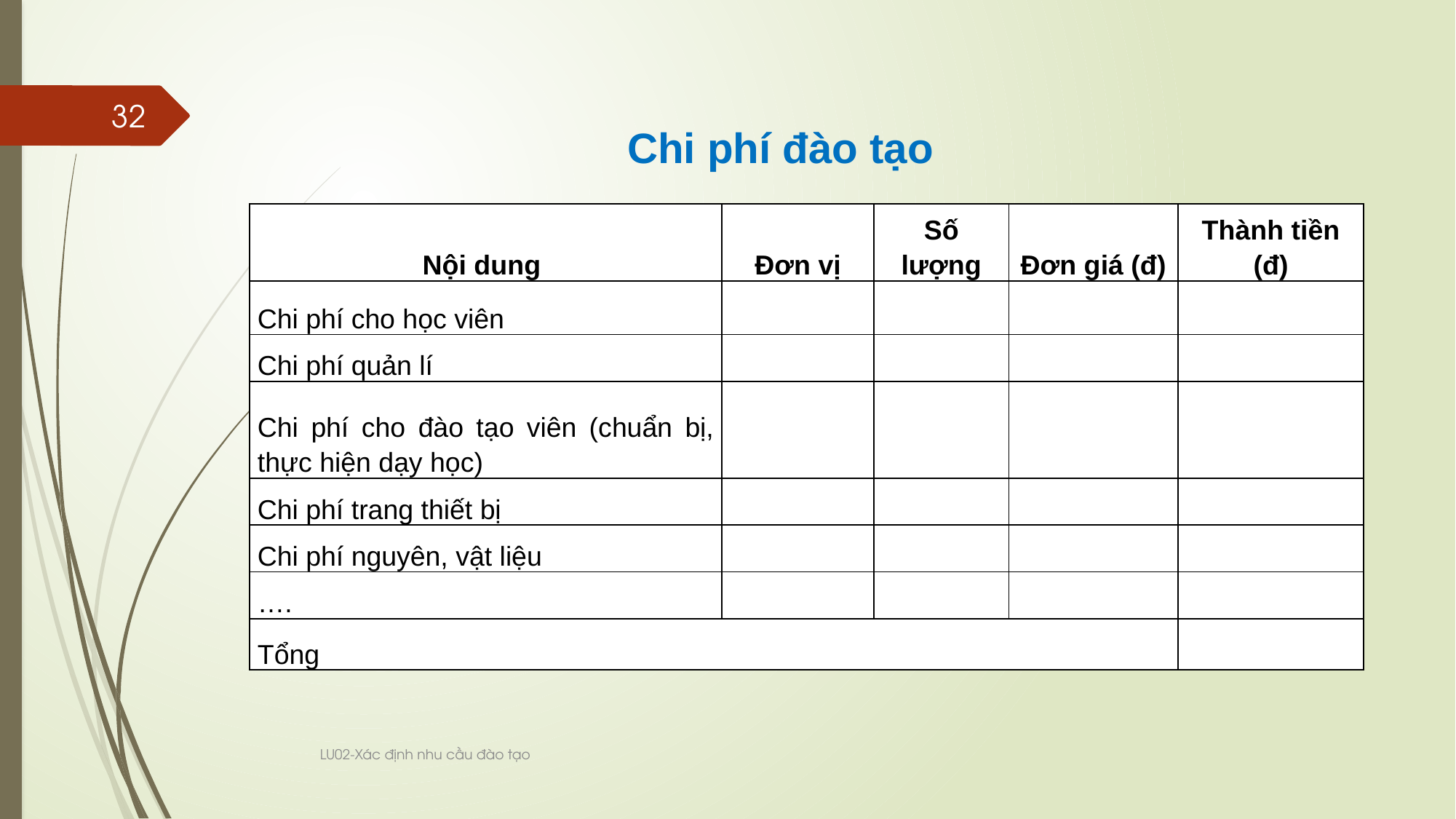

32
Chi phí đào tạo
| Nội dung | Đơn vị | Số lượng | Đơn giá (đ) | Thành tiền (đ) |
| --- | --- | --- | --- | --- |
| Chi phí cho học viên |  |  |  |  |
| Chi phí quản lí |  |  |  |  |
| Chi phí cho đào tạo viên (chuẩn bị, thực hiện dạy học) |  |  |  |  |
| Chi phí trang thiết bị |  |  |  |  |
| Chi phí nguyên, vật liệu |  |  |  |  |
| …. |  |  |  |  |
| Tổng |  |  |  |  |
LU02-Xác định nhu cầu đào tạo